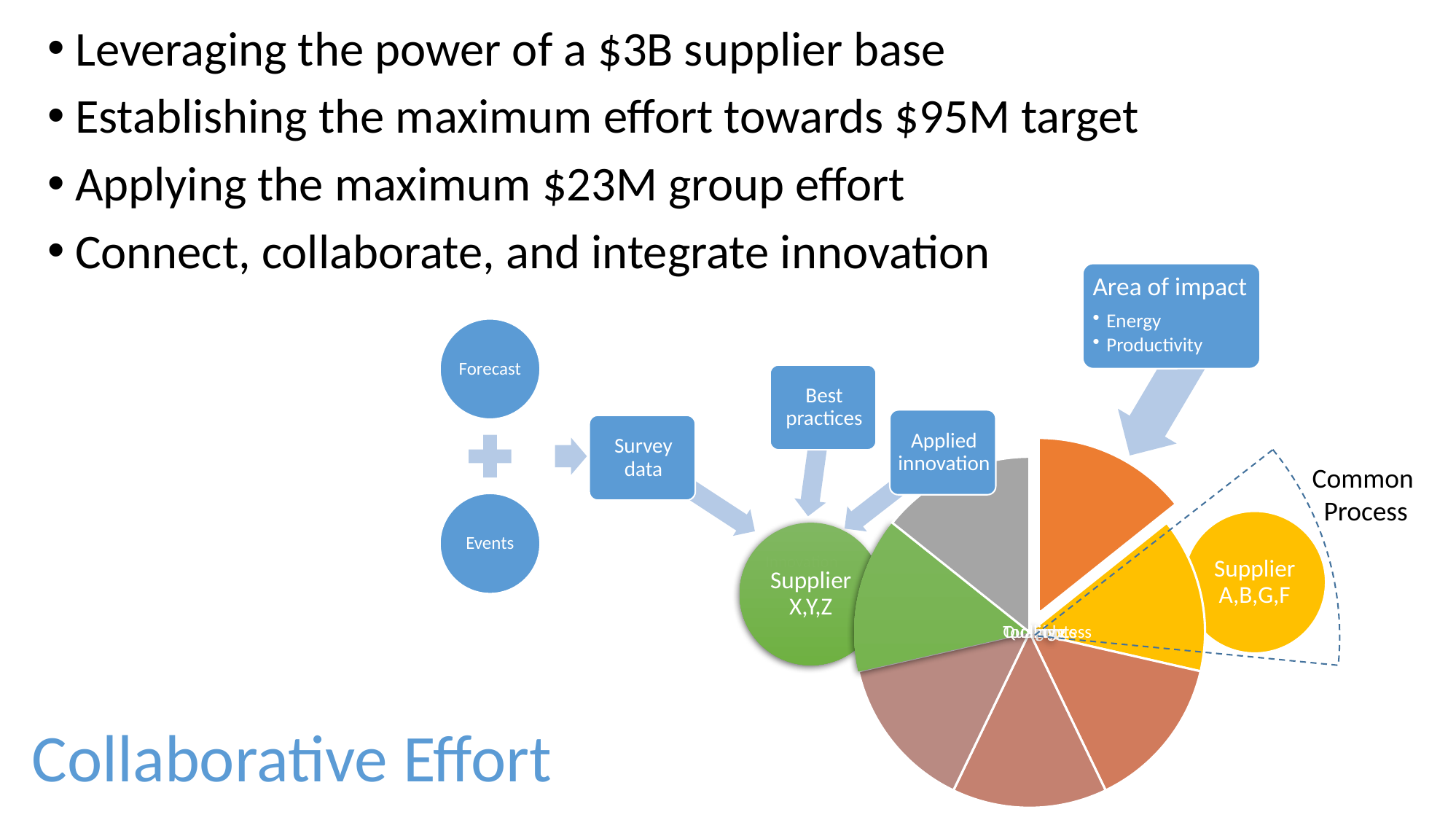

Leveraging the power of a $3B supplier base
Establishing the maximum effort towards $95M target
Applying the maximum $23M group effort
Connect, collaborate, and integrate innovation
Impact
Area of impact
Energy
Productivity
Forecast

Events

Innovation
Survey data
Best practices
Applied innovation
Raw Materials
Components
Machine process
Assembly
Packaging
Tooling
Quality
Innovation
Supplier X,Y,Z
Supplier A,B,G,F
Common
Process
# Collaborative Effort